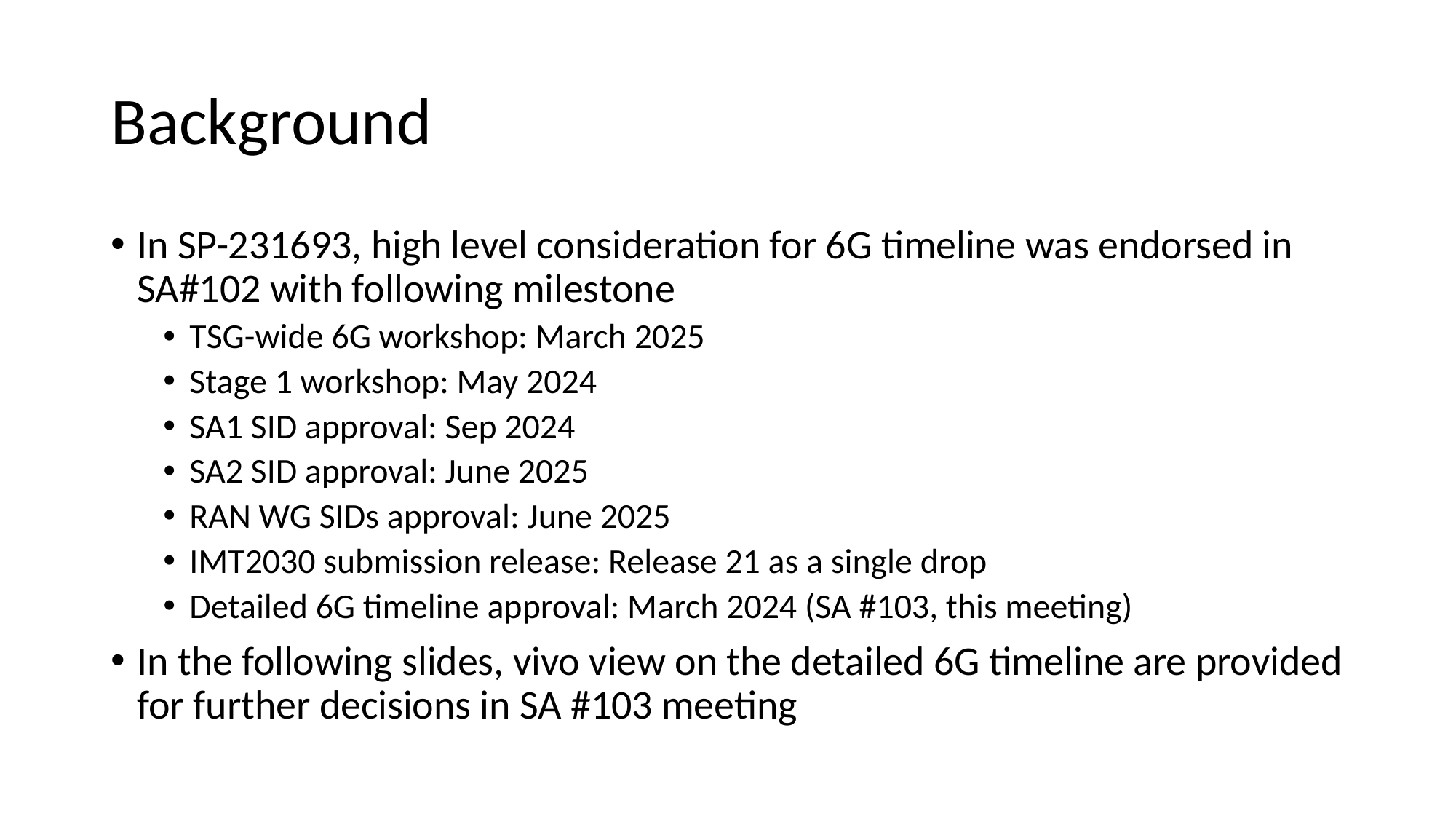

# Background
In SP-231693, high level consideration for 6G timeline was endorsed in SA#102 with following milestone
TSG-wide 6G workshop: March 2025
Stage 1 workshop: May 2024
SA1 SID approval: Sep 2024
SA2 SID approval: June 2025
RAN WG SIDs approval: June 2025
IMT2030 submission release: Release 21 as a single drop
Detailed 6G timeline approval: March 2024 (SA #103, this meeting)
In the following slides, vivo view on the detailed 6G timeline are provided for further decisions in SA #103 meeting